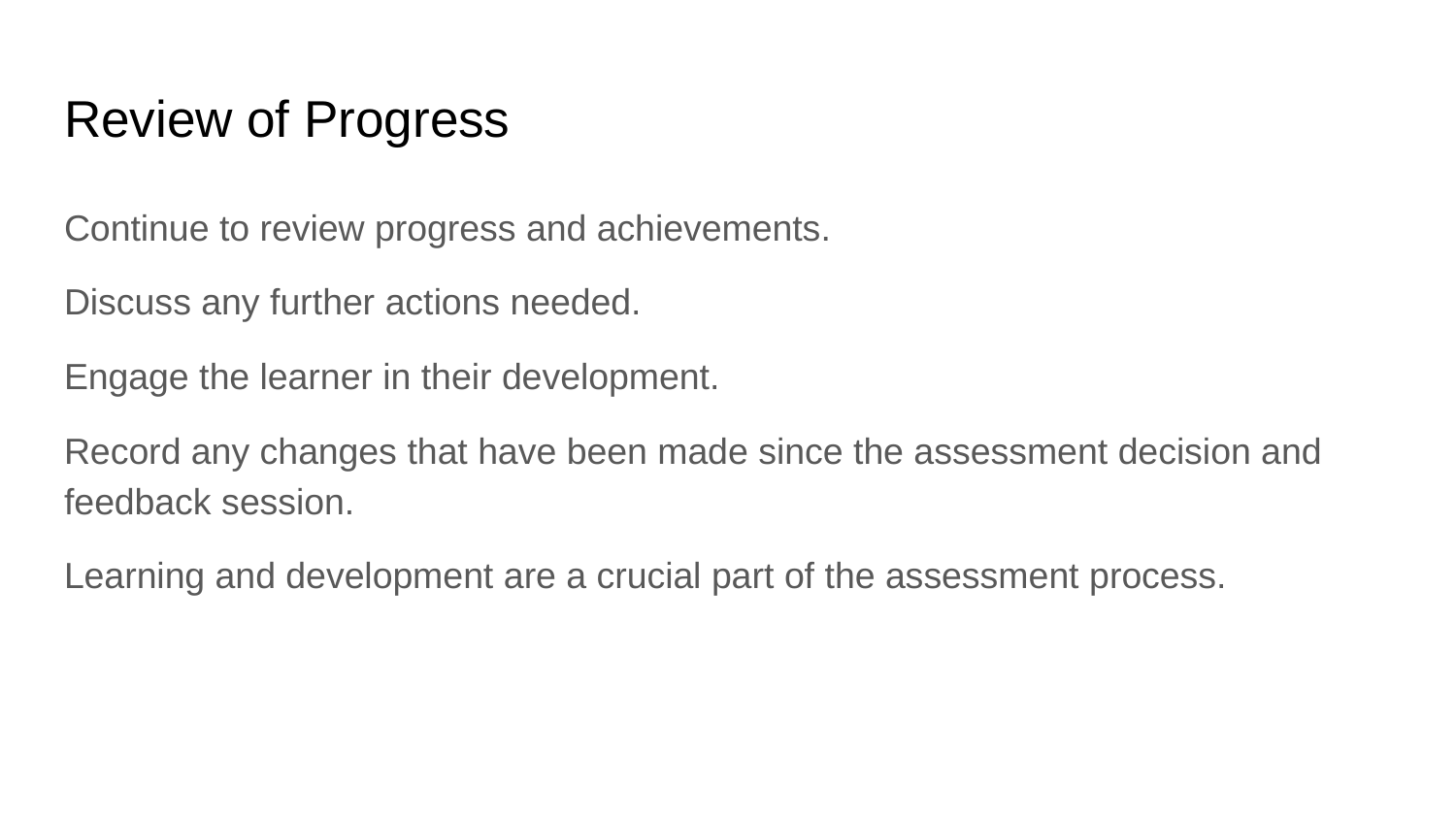

# Review of Progress
Continue to review progress and achievements.
Discuss any further actions needed.
Engage the learner in their development.
Record any changes that have been made since the assessment decision and feedback session.
Learning and development are a crucial part of the assessment process.